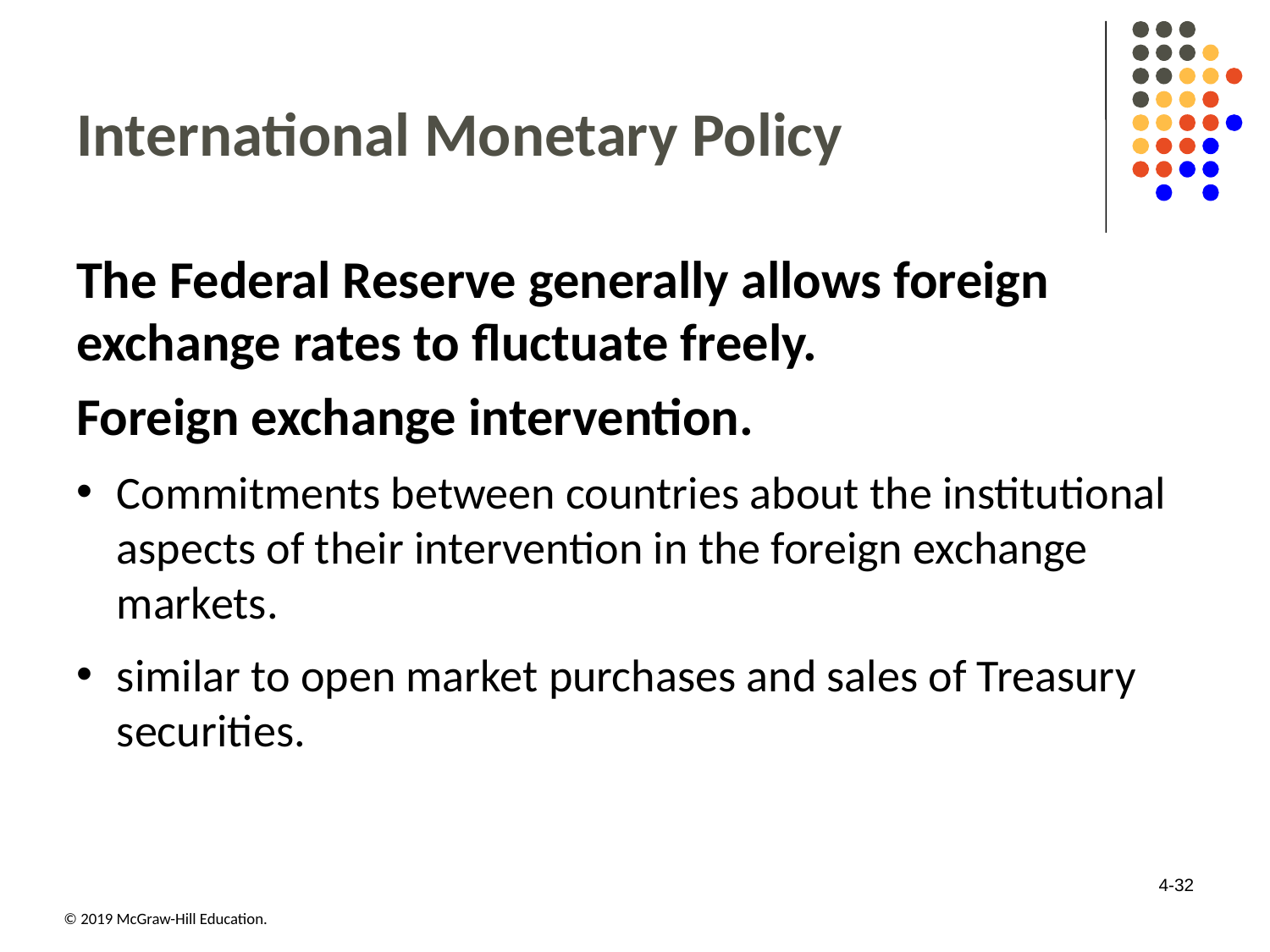

# International Monetary Policy
The Federal Reserve generally allows foreign exchange rates to fluctuate freely.
Foreign exchange intervention.
Commitments between countries about the institutional aspects of their intervention in the foreign exchange markets.
similar to open market purchases and sales of Treasury securities.
4-32